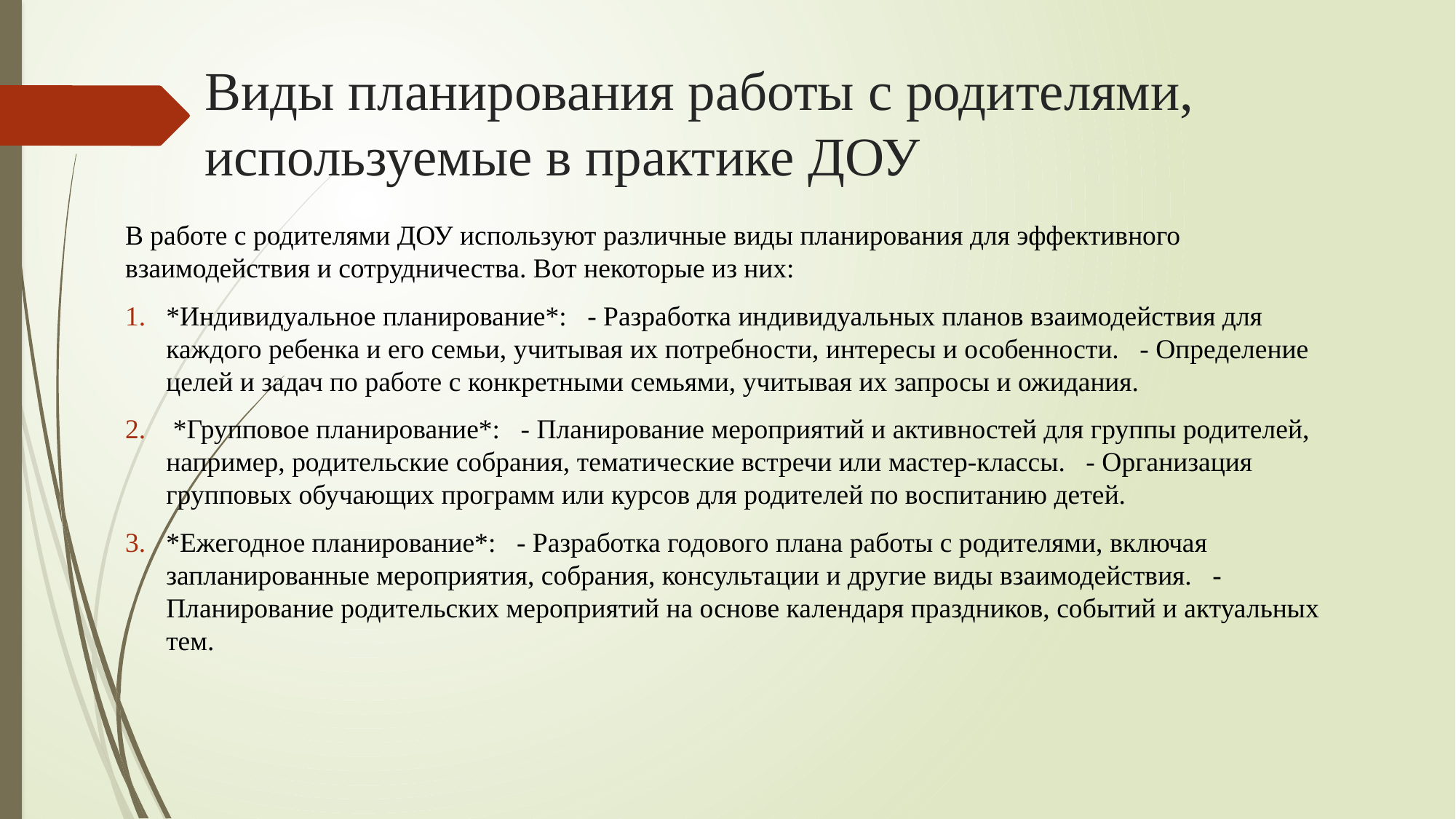

# Виды планирования работы с родителями, используемые в практике ДОУ
В работе с родителями ДОУ используют различные виды планирования для эффективного взаимодействия и сотрудничества. Вот некоторые из них:
*Индивидуальное планирование*:   - Разработка индивидуальных планов взаимодействия для каждого ребенка и его семьи, учитывая их потребности, интересы и особенности.   - Определение целей и задач по работе с конкретными семьями, учитывая их запросы и ожидания.
 *Групповое планирование*:   - Планирование мероприятий и активностей для группы родителей, например, родительские собрания, тематические встречи или мастер-классы.   - Организация групповых обучающих программ или курсов для родителей по воспитанию детей.
*Ежегодное планирование*:   - Разработка годового плана работы с родителями, включая запланированные мероприятия, собрания, консультации и другие виды взаимодействия.   - Планирование родительских мероприятий на основе календаря праздников, событий и актуальных тем.